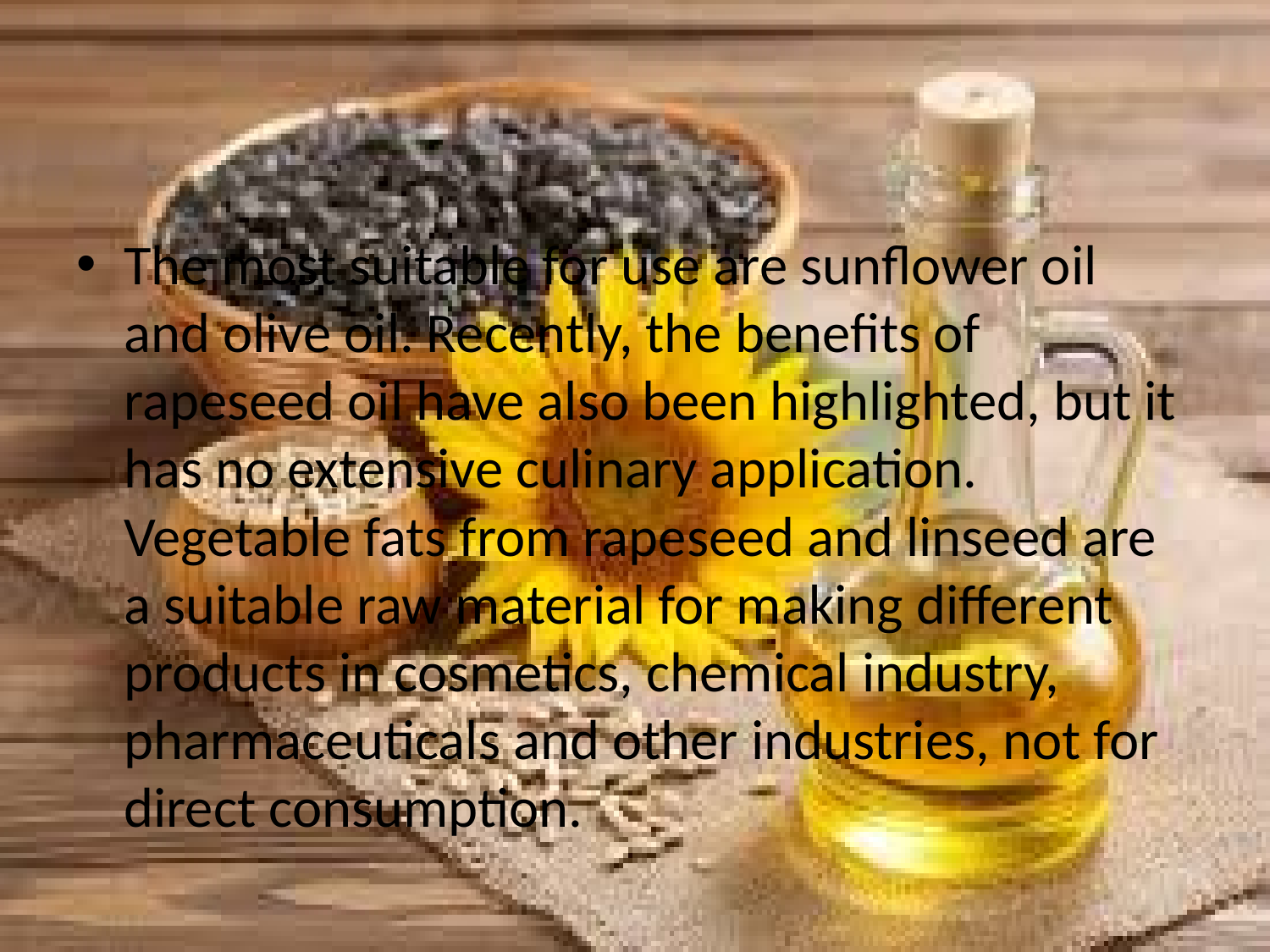

The most suitable for use are sunflower oil and olive oil. Recently, the benefits of rapeseed oil have also been highlighted, but it has no extensive culinary application. Vegetable fats from rapeseed and linseed are a suitable raw material for making different products in cosmetics, chemical industry, pharmaceuticals and other industries, not for direct consumption.